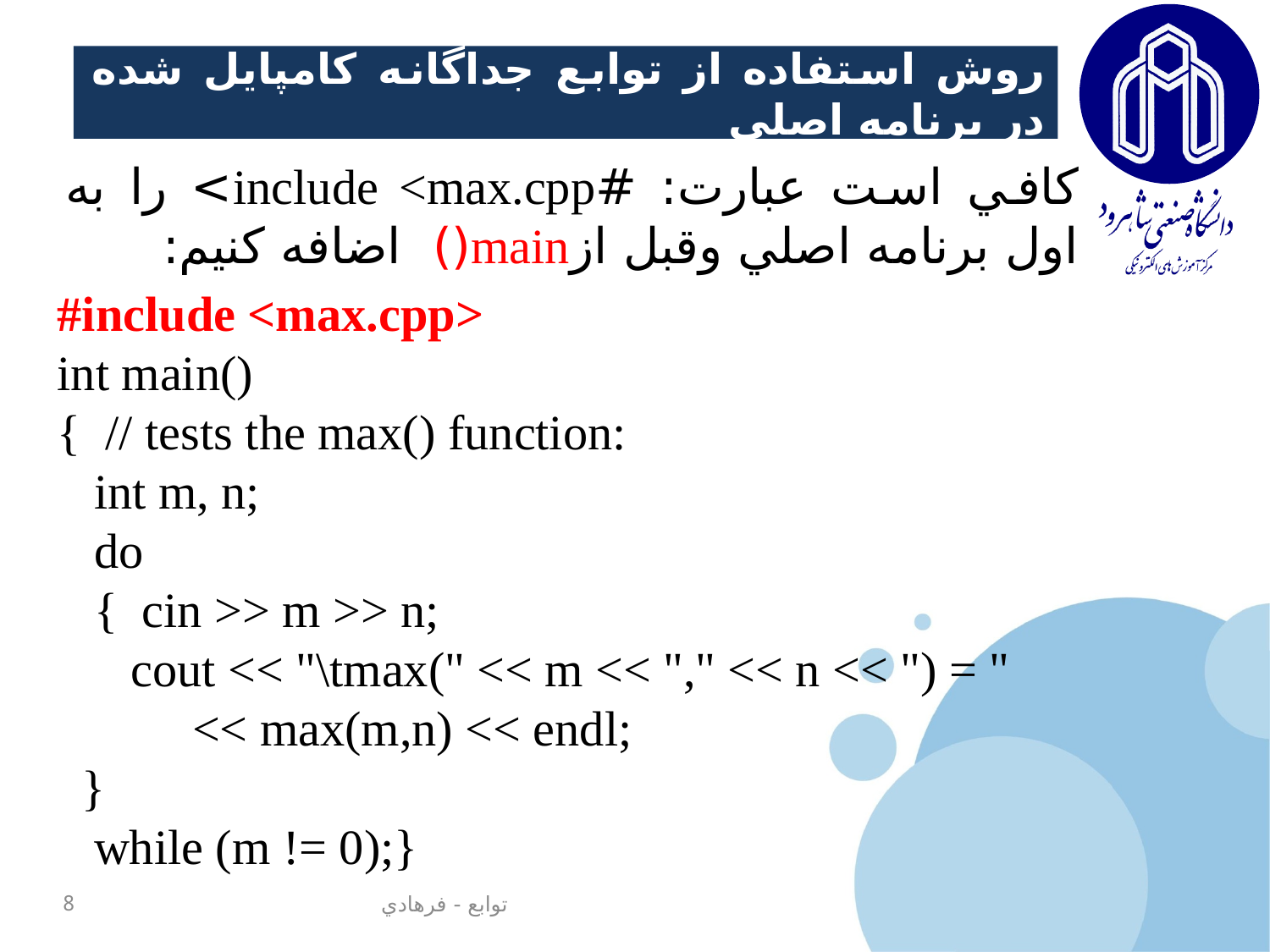

# روش استفاده از توابع جداگانه کامپايل شده در برنامه اصلي
كافي است عبارت: #include <max.cpp> را به اول برنامه اصلي وقبل ازmain()  اضافه كنيم:

#include <max.cpp>
int main()
{  // tests the max() function:
   int m, n;
   do
   {  cin >> m >> n;
      cout << "\tmax(" << m << "," << n << ") = "
           << max(m,n) << endl;
  }
   while (m != 0);}
8
توابع - فرهادي